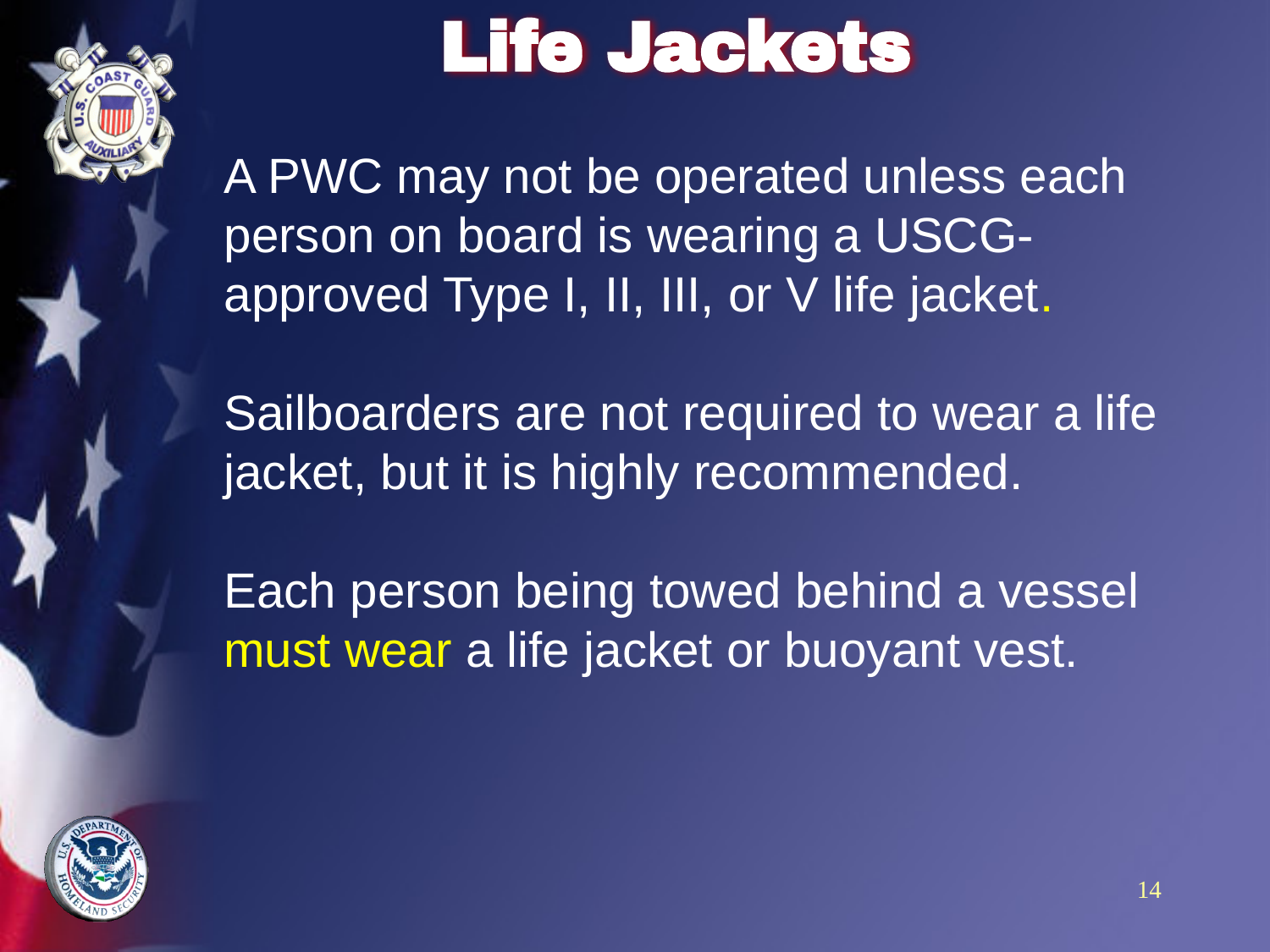

# Life Jackets
A PWC may not be operated unless each person on board is wearing a USCG-approved Type I, II, III, or V life jacket.

Sailboarders are not required to wear a life jacket, but it is highly recommended.

Each person being towed behind a vessel must wear a life jacket or buoyant vest.

14